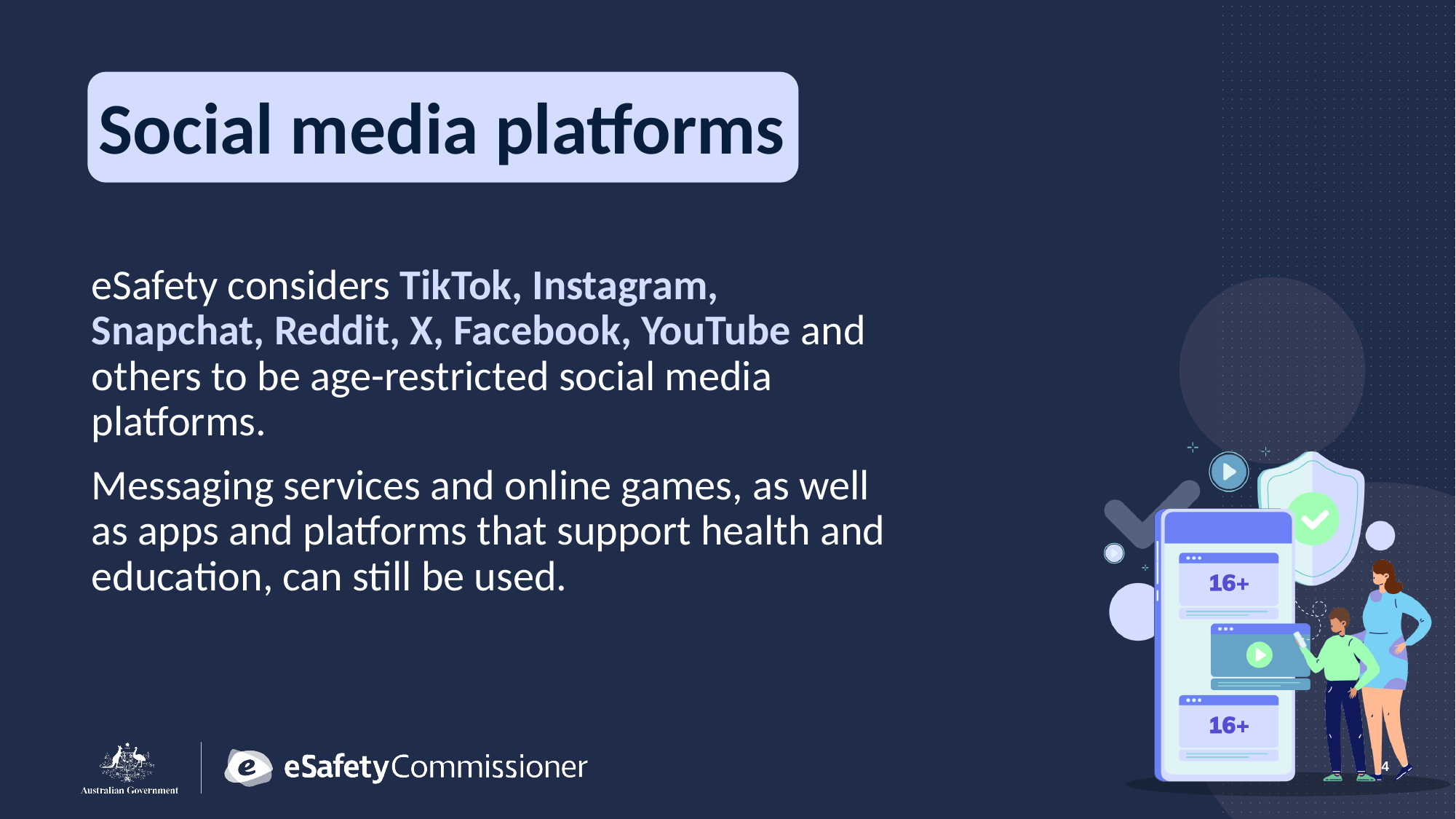

Social media platforms
eSafety considers TikTok, Instagram, Snapchat, Reddit, X, Facebook, YouTube and others to be age-restricted social media platforms.
Messaging services and online games, as well as apps and platforms that support health and education, can still be used.